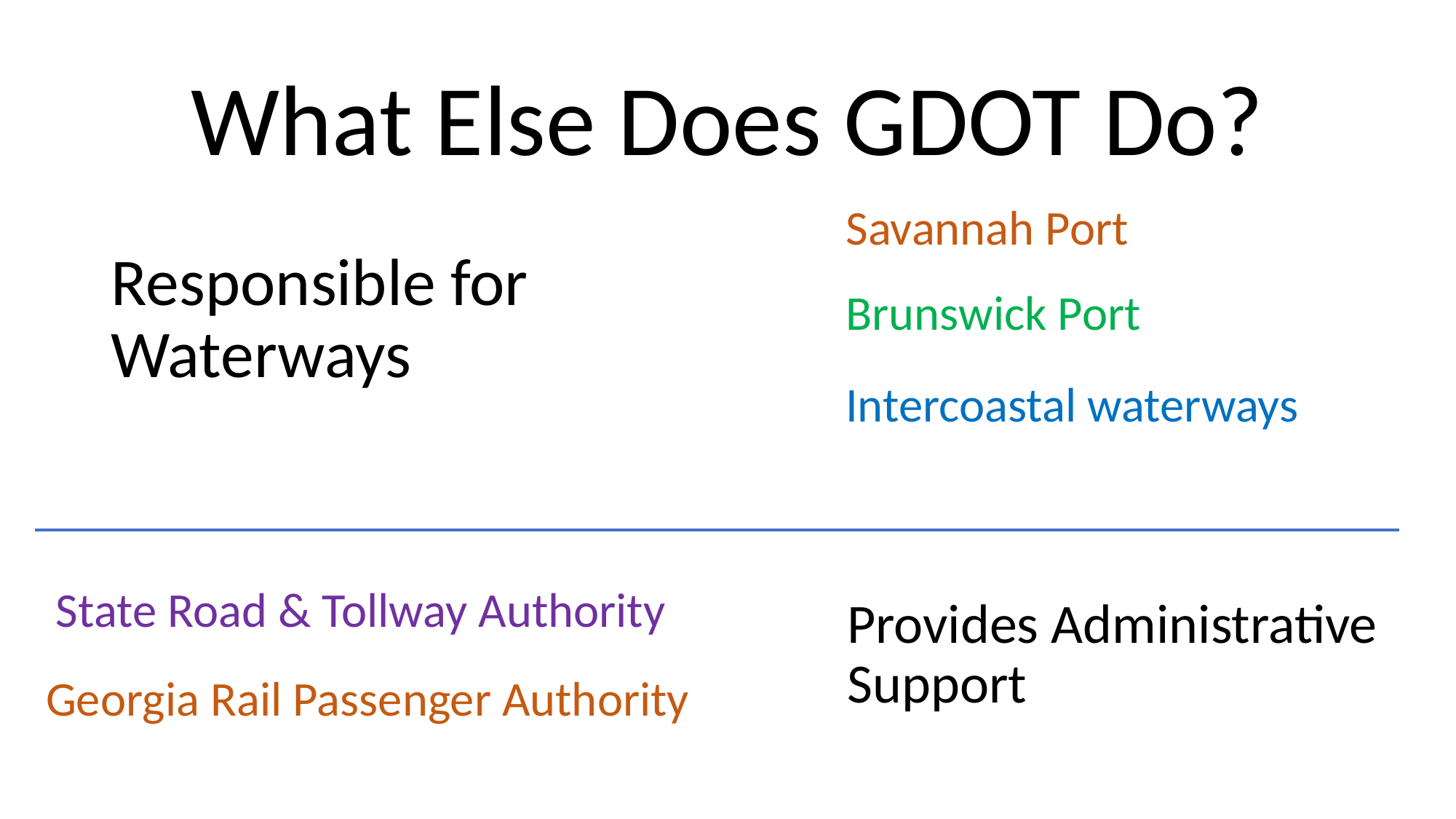

# What Else Does GDOT Do?
Savannah Port
Responsible for Waterways
Brunswick Port
Intercoastal waterways
State Road & Tollway Authority
Provides Administrative Support
Georgia Rail Passenger Authority